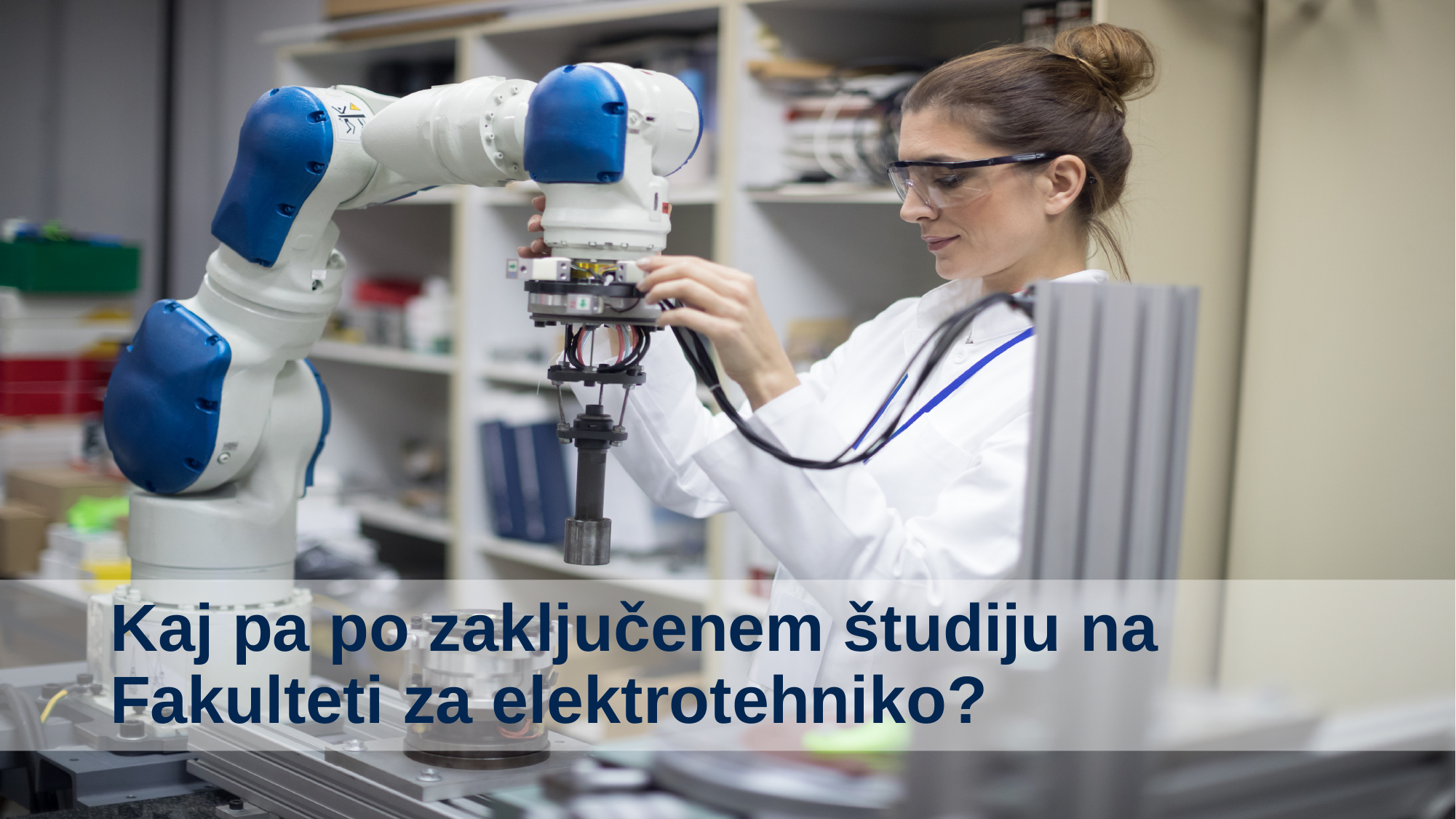

# Kaj pa po zaključenem študiju na Fakulteti za elektrotehniko?